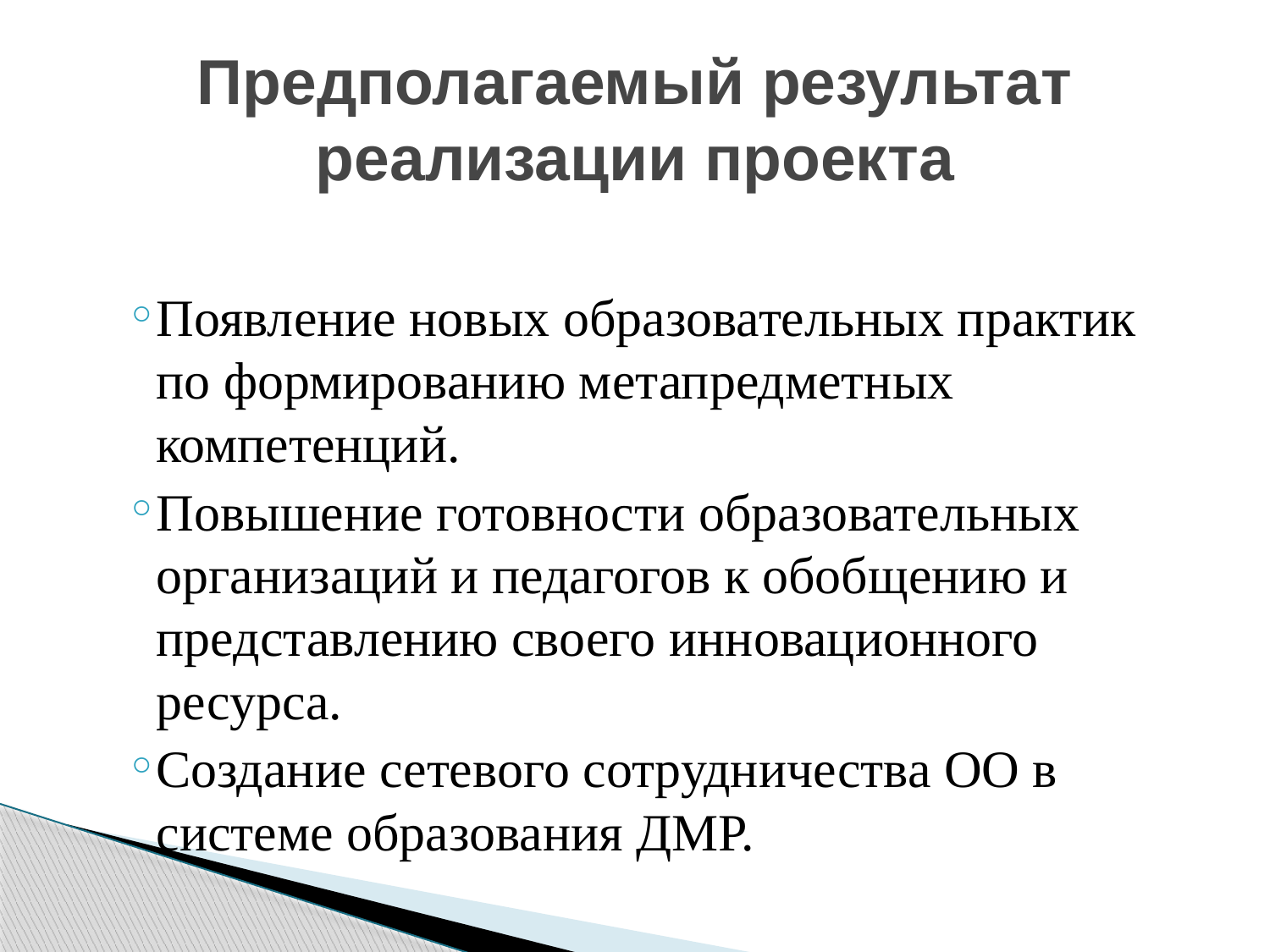

# Предполагаемый результат реализации проекта
Появление новых образовательных практик по формированию метапредметных компетенций.
Повышение готовности образовательных организаций и педагогов к обобщению и представлению своего инновационного ресурса.
Создание сетевого сотрудничества ОО в системе образования ДМР.